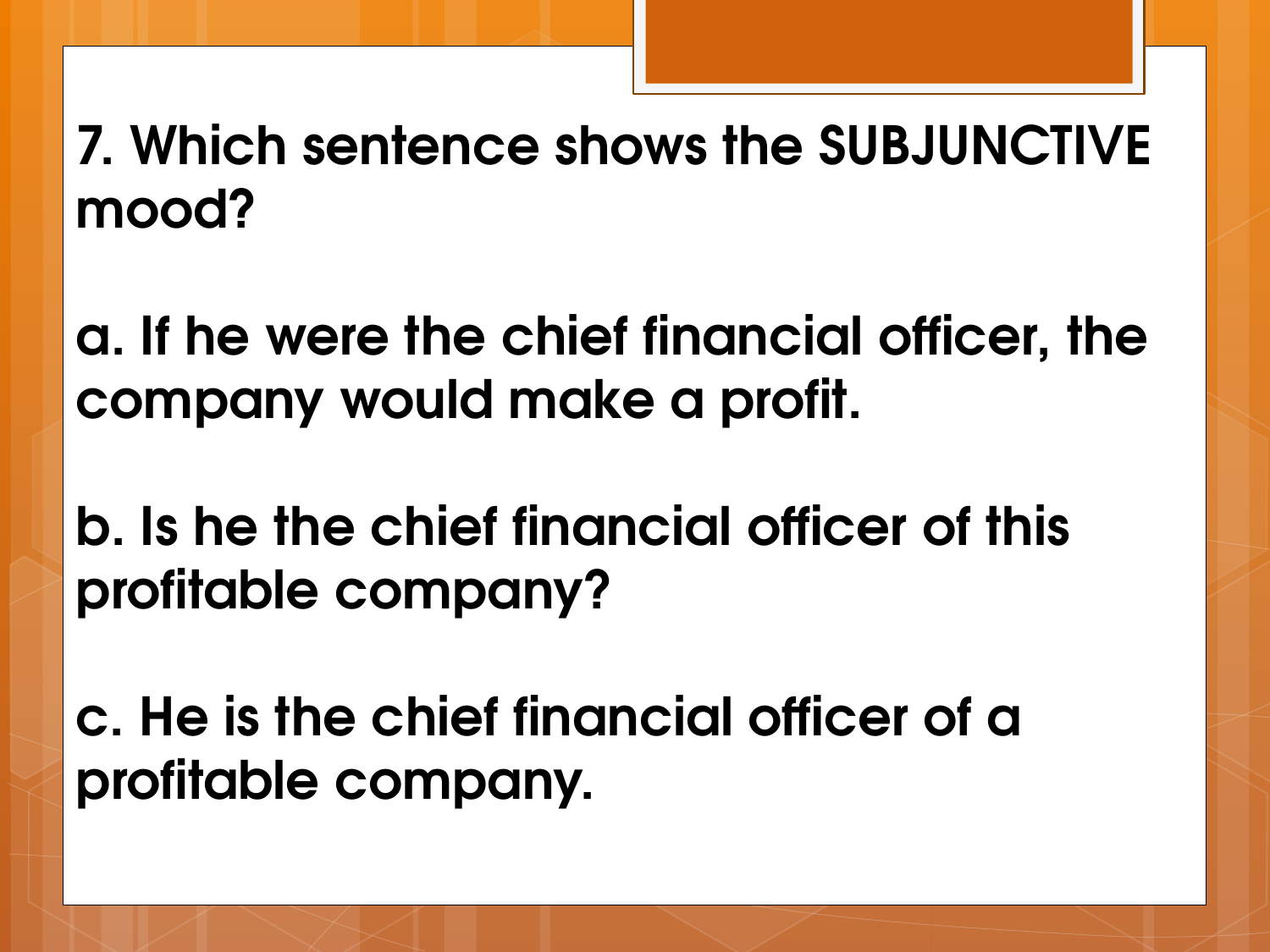

7. Which sentence shows the SUBJUNCTIVE mood?

a. If he were the chief financial officer, the company would make a profit.
b. Is he the chief financial officer of this profitable company?
c. He is the chief financial officer of a profitable company.